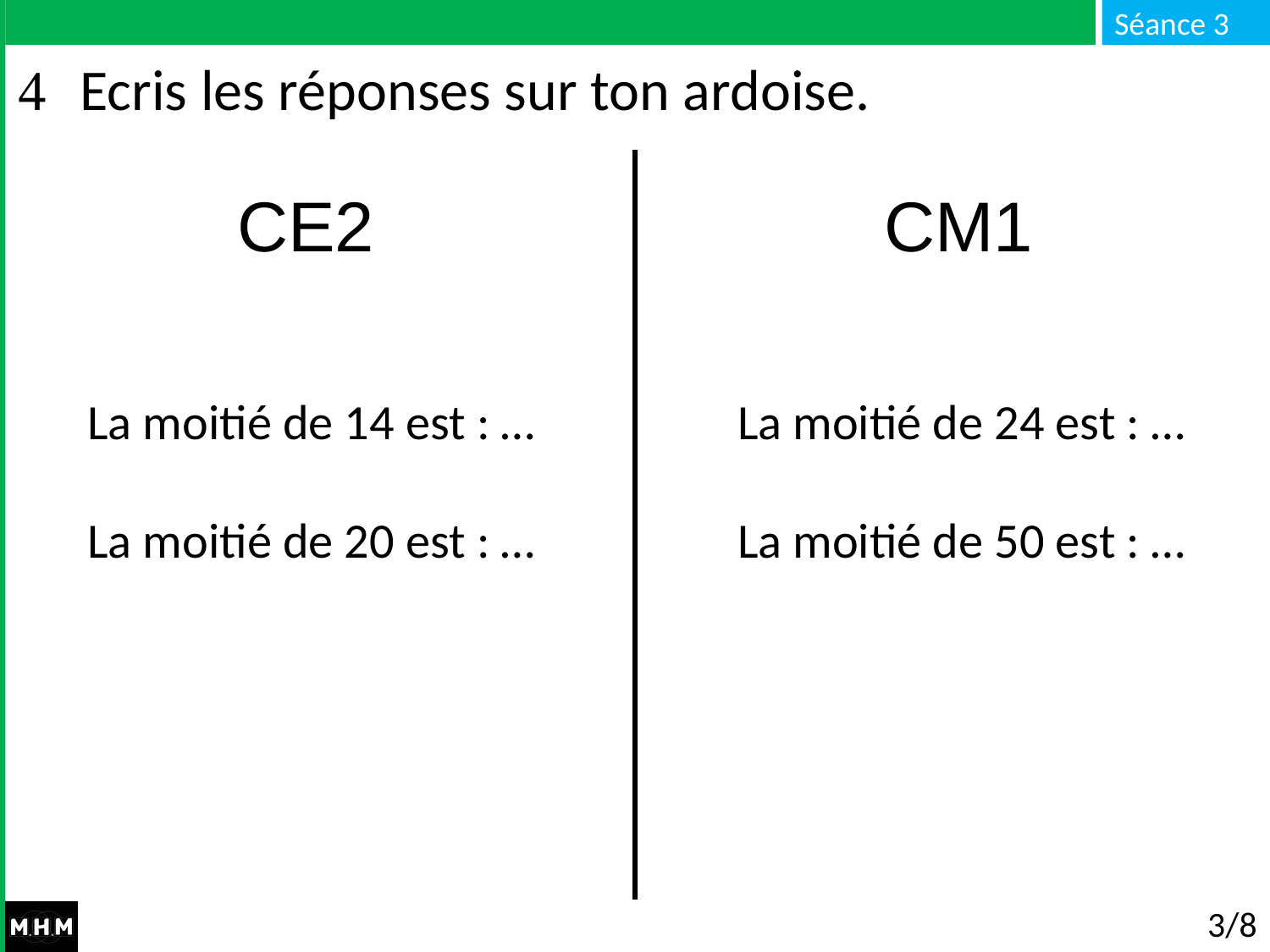

# Ecris les réponses sur ton ardoise.

CE2                          CM1
La moitié de 14 est : …
La moitié de 20 est : …

La moitié de 24 est : …
La moitié de 50 est : …

3/8